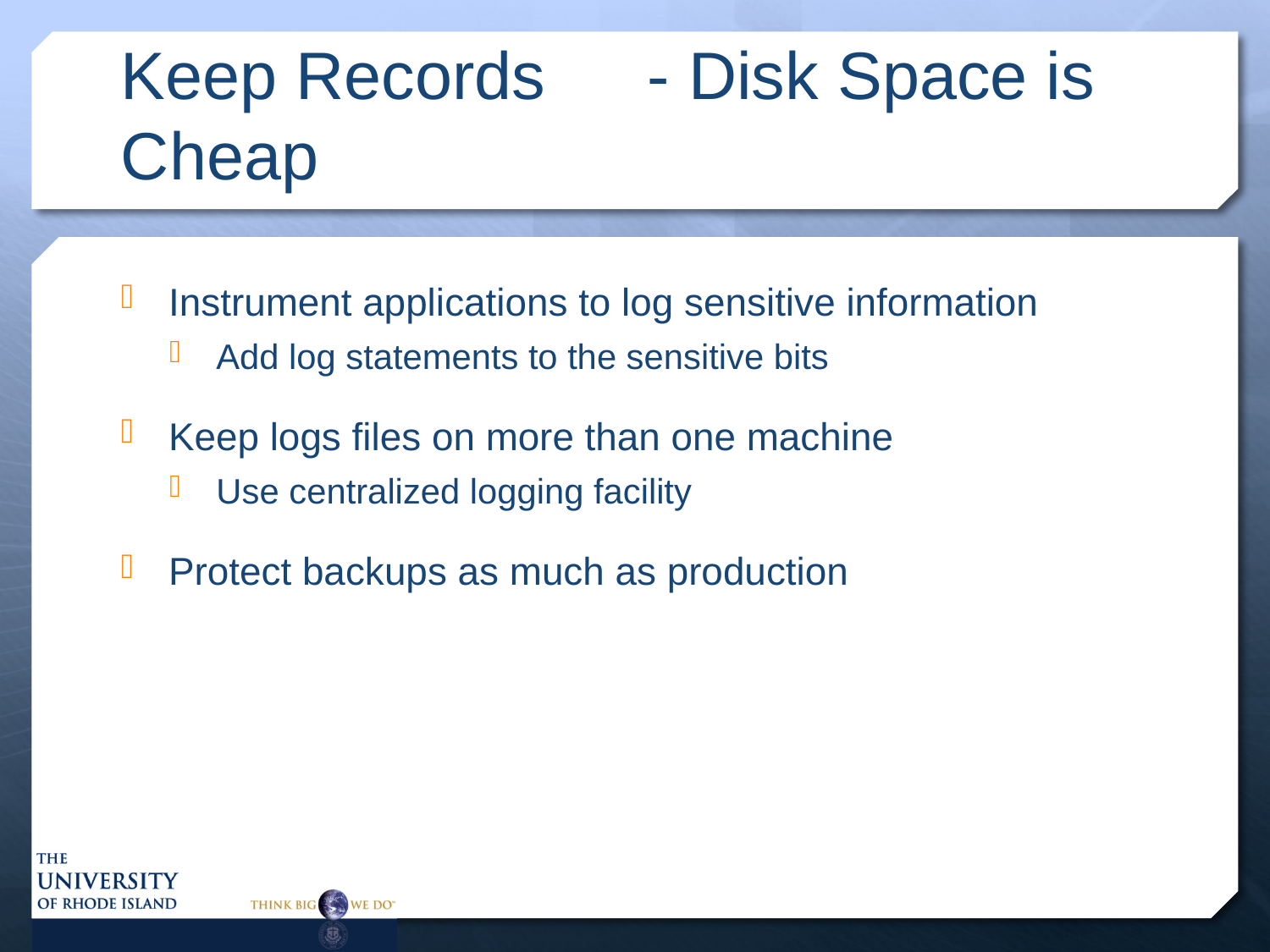

# Keep Records	 - Disk Space is Cheap
Instrument applications to log sensitive information
Add log statements to the sensitive bits
Keep logs files on more than one machine
Use centralized logging facility
Protect backups as much as production